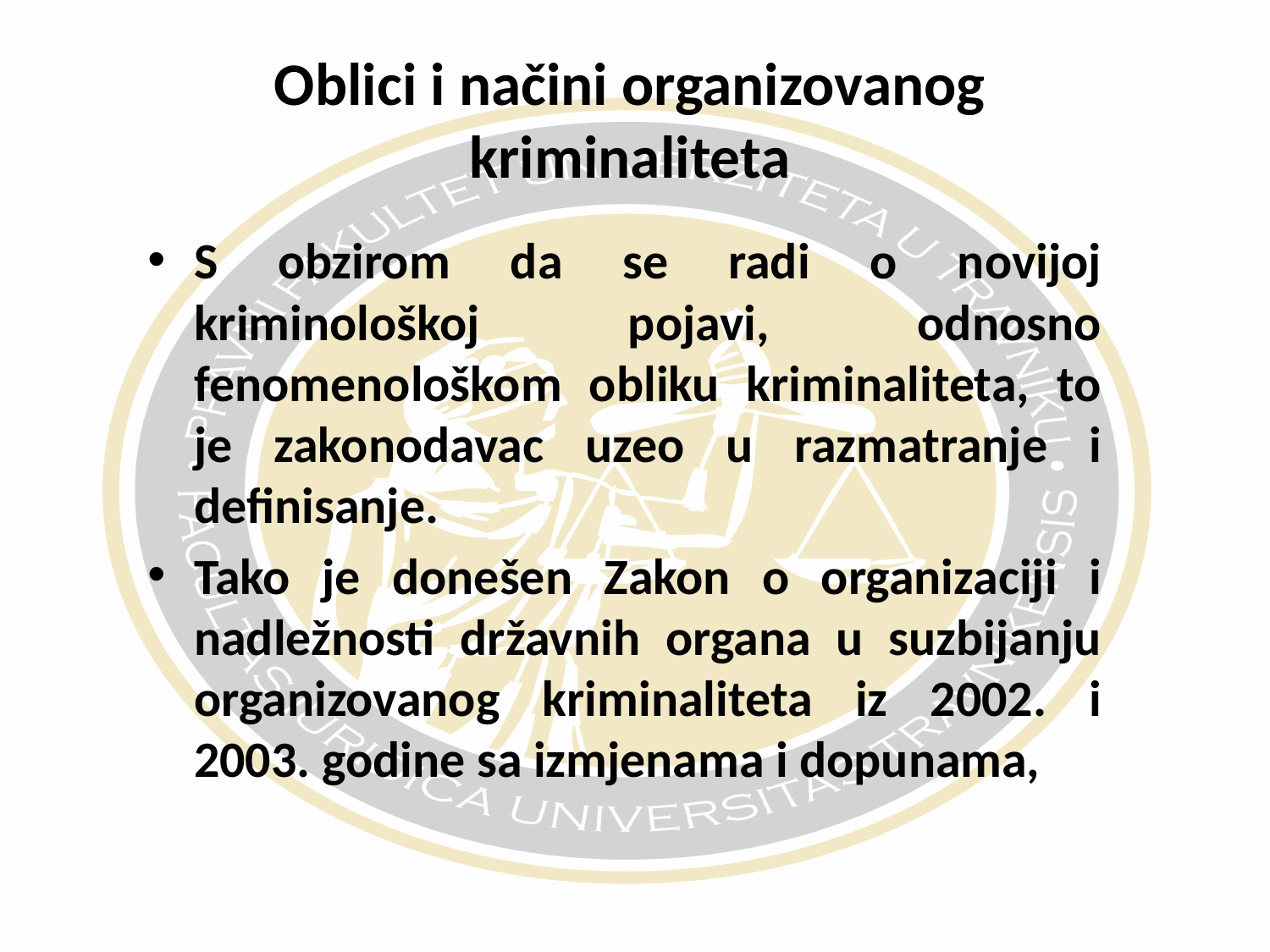

# Oblici i načini organizovanog kriminaliteta
S obzirom da se radi o novijoj kriminološkoj pojavi, odnosno fenomenološkom obliku kriminaliteta, to je zakonodavac uzeo u razmatranje i definisanje.
Tako je donešen Zakon o organizaciji i nadležnosti državnih organa u suzbijanju organizovanog kriminaliteta iz 2002. i 2003. godine sa izmjenama i dopunama,